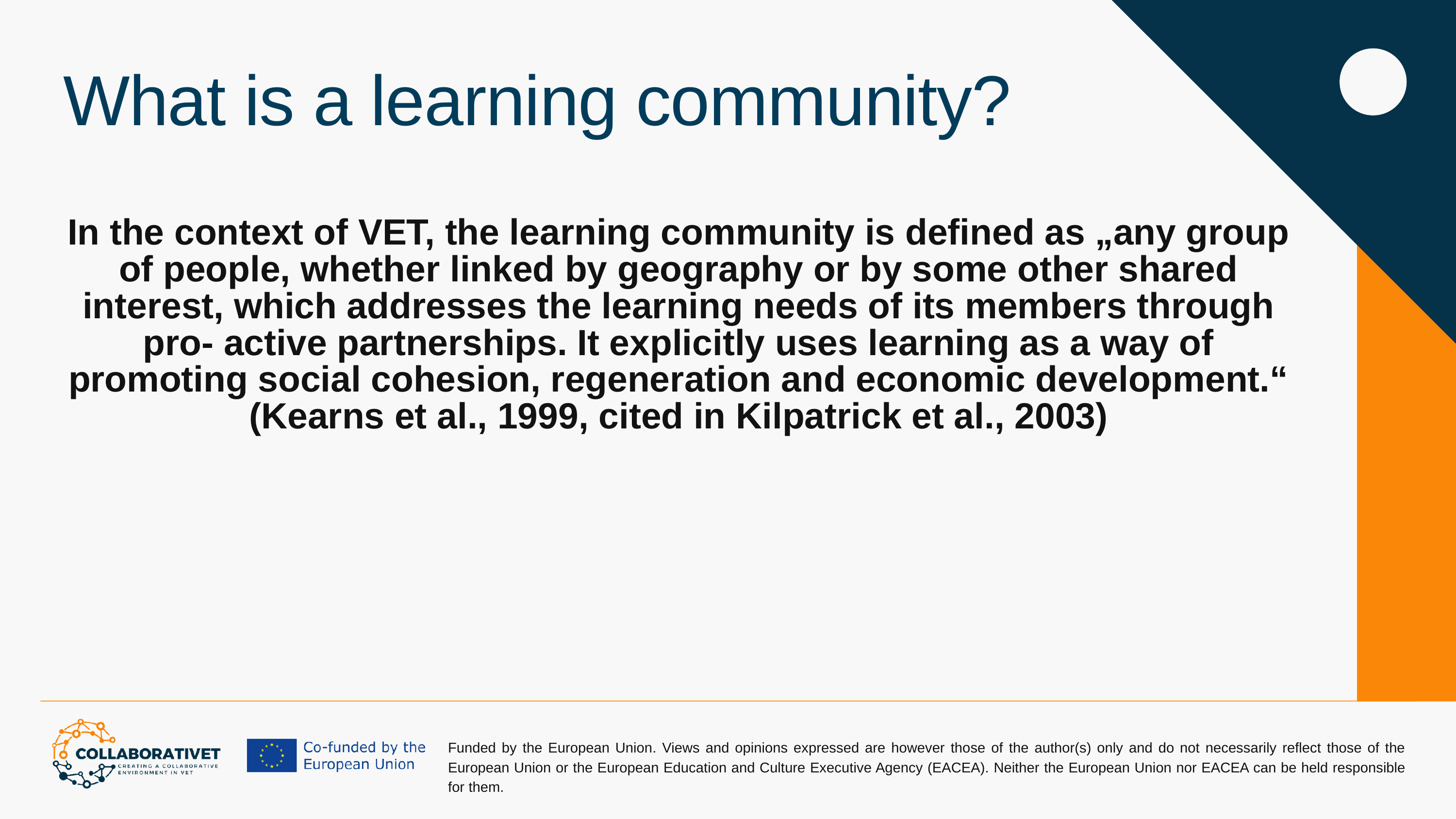

What is a learning community?
In the context of VET, the learning community is defined as „any group of people, whether linked by geography or by some other shared interest, which addresses the learning needs of its members through pro- active partnerships. It explicitly uses learning as a way of promoting social cohesion, regeneration and economic development.“ (Kearns et al., 1999, cited in Kilpatrick et al., 2003)

Funded by the European Union. Views and opinions expressed are however those of the author(s) only and do not necessarily reflect those of the European Union or the European Education and Culture Executive Agency (EACEA). Neither the European Union nor EACEA can be held responsible for them.